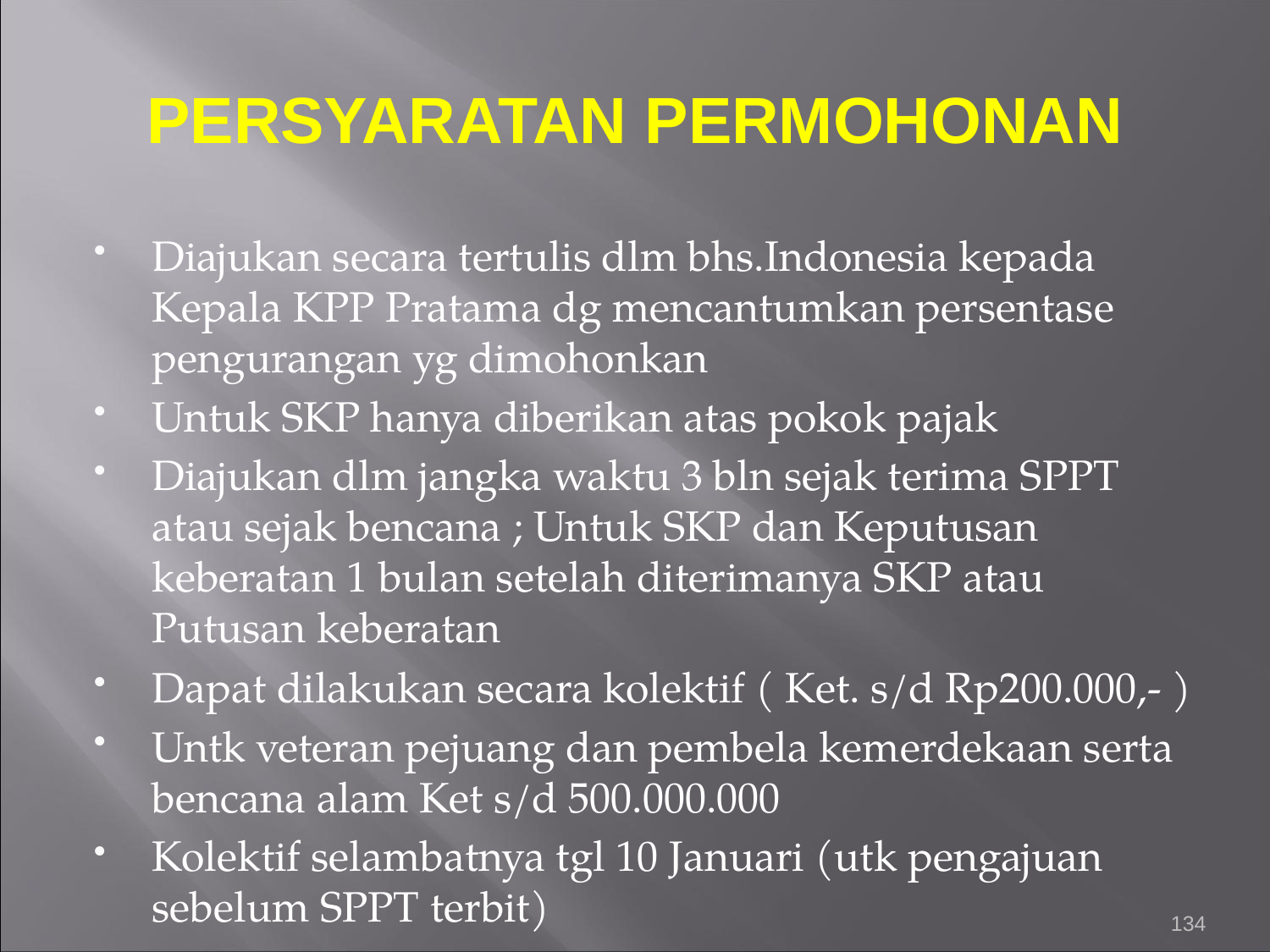

PERSYARATAN PERMOHONAN
Diajukan secara tertulis dlm bhs.Indonesia kepada Kepala KPP Pratama dg mencantumkan persentase pengurangan yg dimohonkan
Untuk SKP hanya diberikan atas pokok pajak
Diajukan dlm jangka waktu 3 bln sejak terima SPPT atau sejak bencana ; Untuk SKP dan Keputusan keberatan 1 bulan setelah diterimanya SKP atau Putusan keberatan
Dapat dilakukan secara kolektif ( Ket. s/d Rp200.000,- )
Untk veteran pejuang dan pembela kemerdekaan serta bencana alam Ket s/d 500.000.000
Kolektif selambatnya tgl 10 Januari (utk pengajuan sebelum SPPT terbit)

134